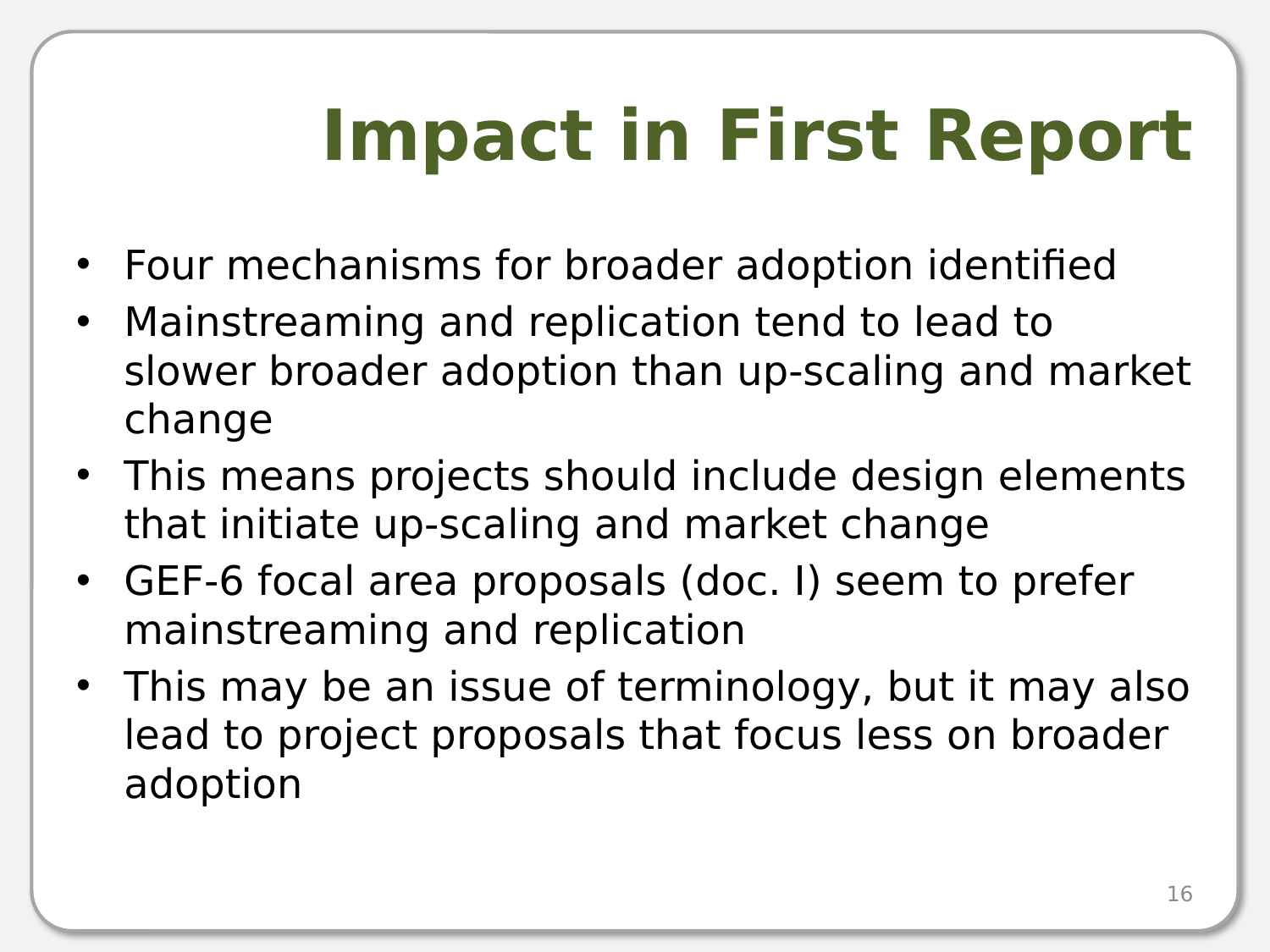

# Impact in First Report
Four mechanisms for broader adoption identified
Mainstreaming and replication tend to lead to slower broader adoption than up-scaling and market change
This means projects should include design elements that initiate up-scaling and market change
GEF-6 focal area proposals (doc. I) seem to prefer mainstreaming and replication
This may be an issue of terminology, but it may also lead to project proposals that focus less on broader adoption
16